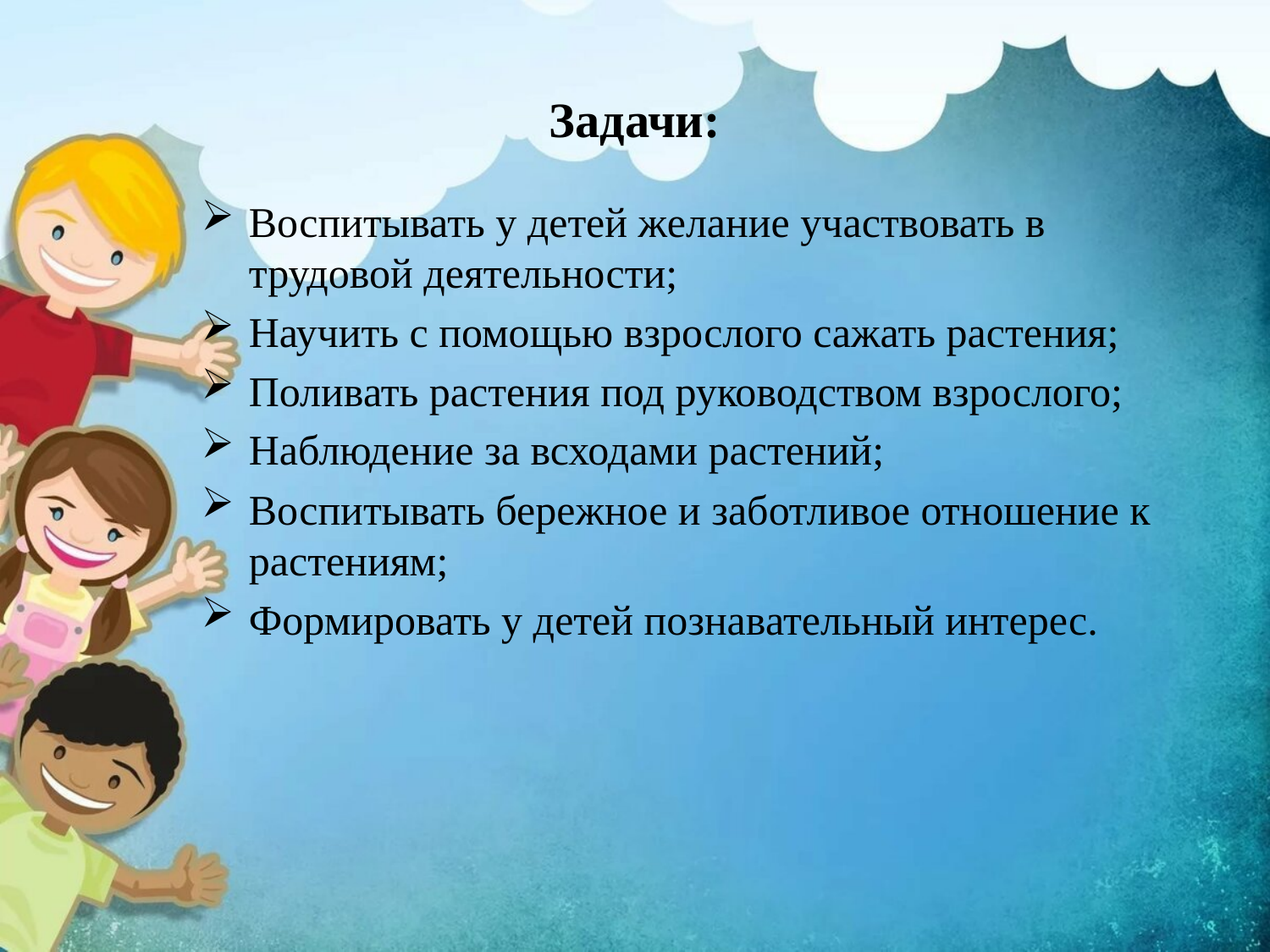

# Задачи:
Воспитывать у детей желание участвовать в трудовой деятельности;
Научить с помощью взрослого сажать растения;
Поливать растения под руководством взрослого;
Наблюдение за всходами растений;
Воспитывать бережное и заботливое отношение к растениям;
Формировать у детей познавательный интерес.